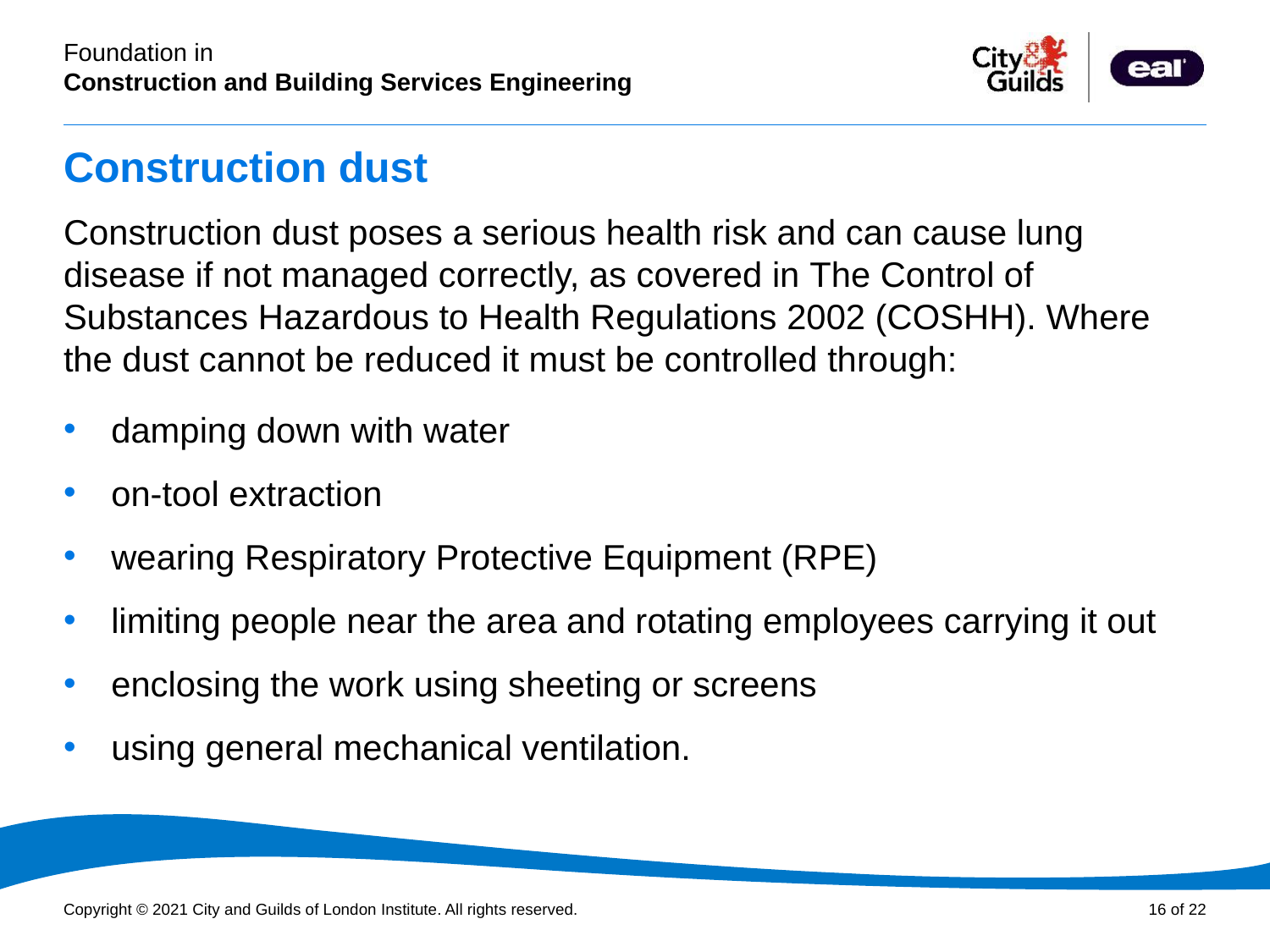

# Construction dust
Construction dust poses a serious health risk and can cause lung disease if not managed correctly, as covered in The Control of Substances Hazardous to Health Regulations 2002 (COSHH). Where the dust cannot be reduced it must be controlled through:
damping down with water
on-tool extraction
wearing Respiratory Protective Equipment (RPE)
limiting people near the area and rotating employees carrying it out
enclosing the work using sheeting or screens
using general mechanical ventilation.